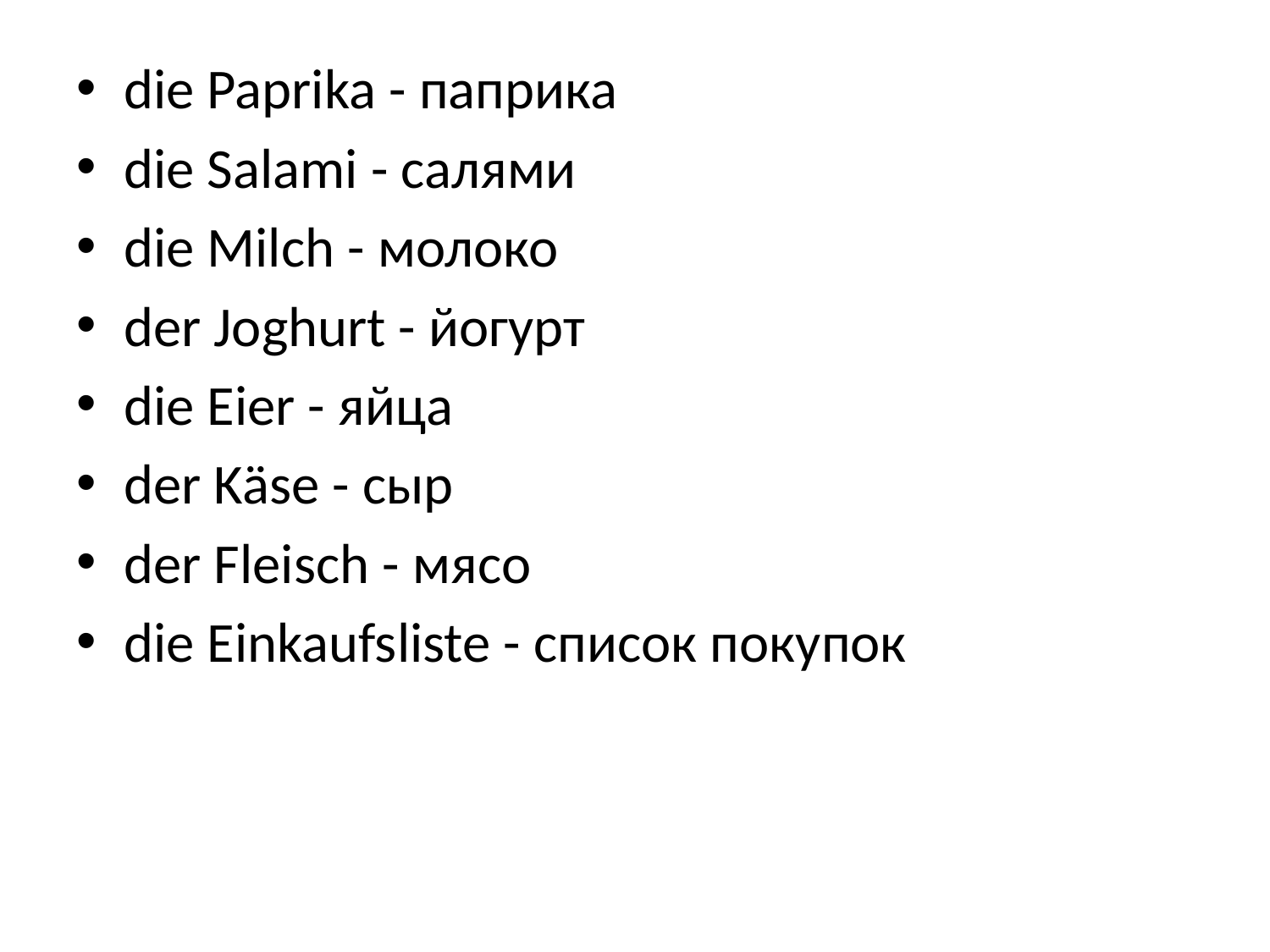

die Paprika - паприка
die Salami - салями
die Milch - молоко
der Joghurt - йогурт
die Eier - яйца
der Käse - сыр
der Fleisch - мясо
die Einkaufsliste - список покупок